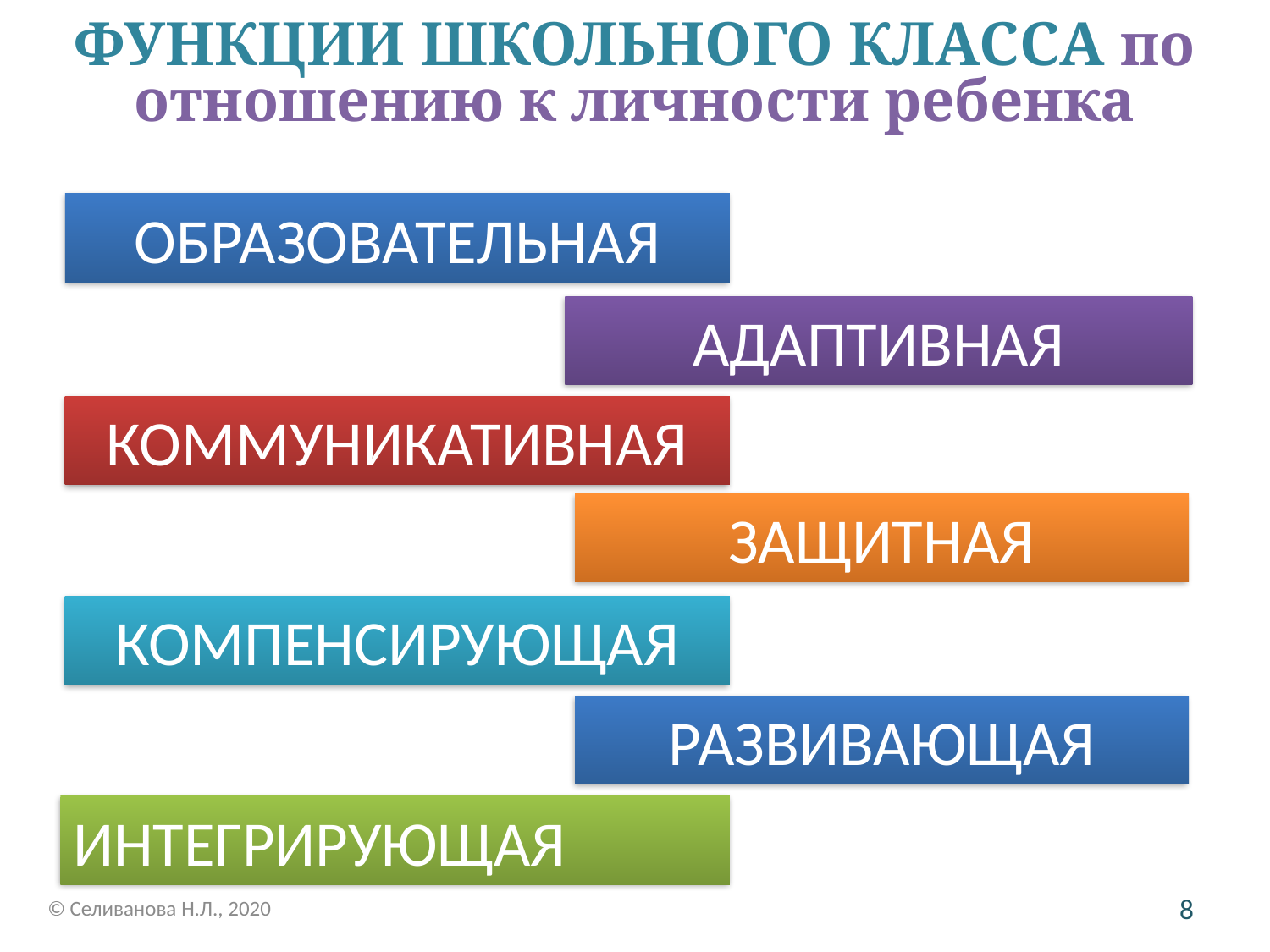

ФУНКЦИИ ШКОЛЬНОГО КЛАССА по отношению к личности ребенка
ОБРАЗОВАТЕЛЬНАЯ
АДАПТИВНАЯ
КОММУНИКАТИВНАЯ
ЗАЩИТНАЯ
КОМПЕНСИРУЮЩАЯ
РАЗВИВАЮЩАЯ
ИНТЕГРИРУЮЩАЯ
© Селиванова Н.Л., 2020
8